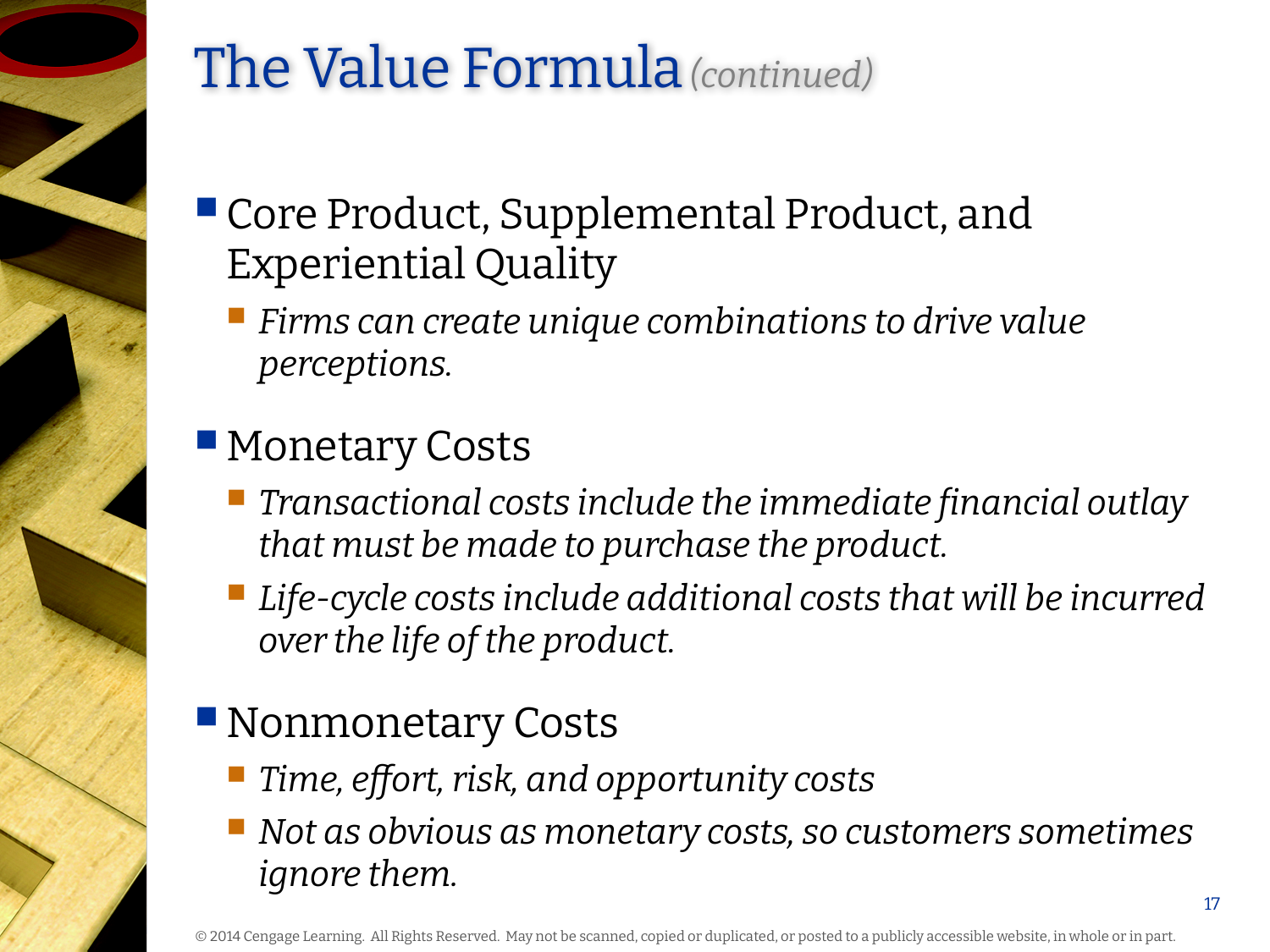

# The Value Formula (continued)
Core Product, Supplemental Product, and Experiential Quality
Firms can create unique combinations to drive value perceptions.
Monetary Costs
Transactional costs include the immediate financial outlay that must be made to purchase the product.
Life-cycle costs include additional costs that will be incurred over the life of the product.
Nonmonetary Costs
Time, effort, risk, and opportunity costs
Not as obvious as monetary costs, so customers sometimes ignore them.
17